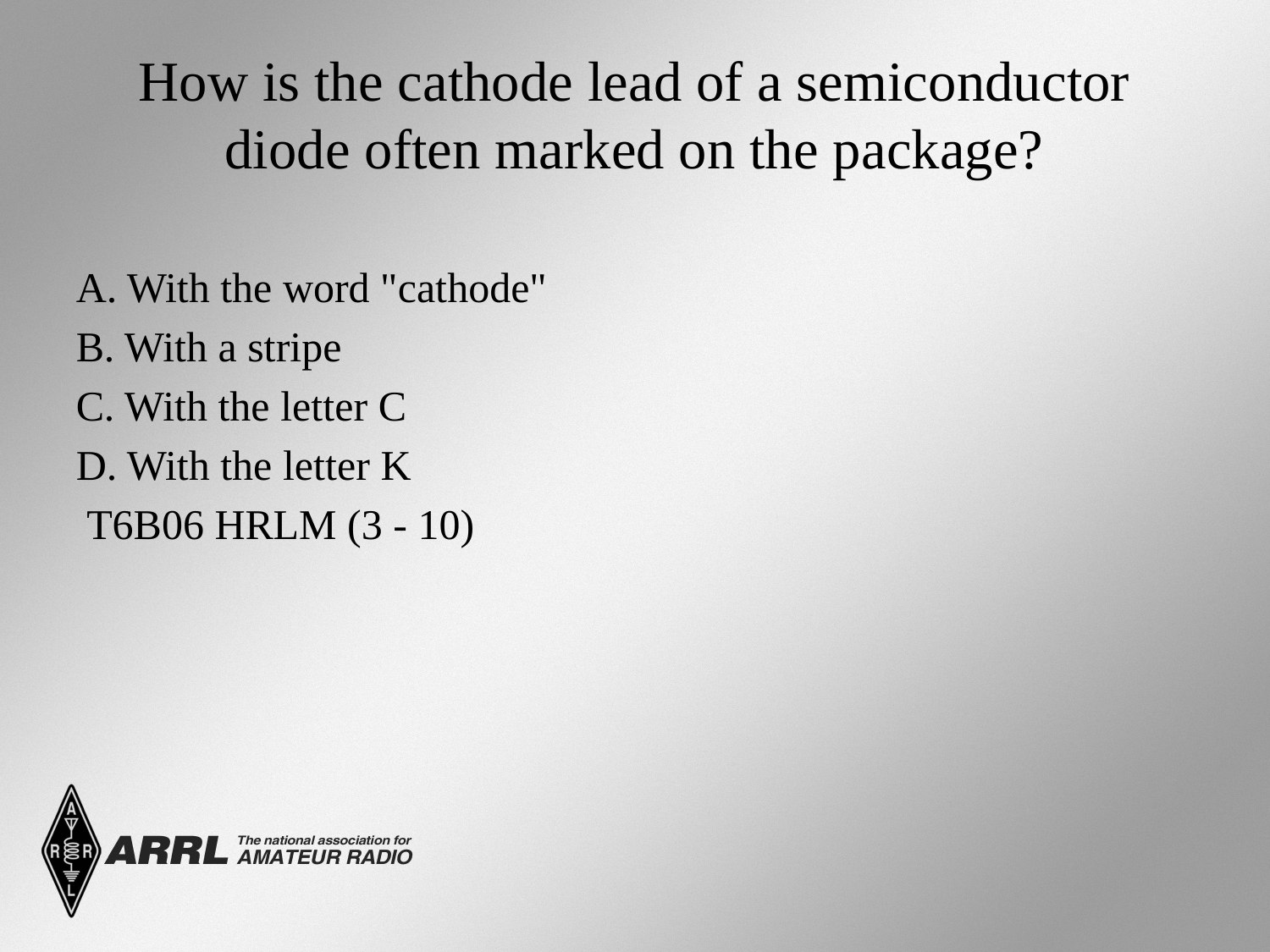

# How is the cathode lead of a semiconductor diode often marked on the package?
A. With the word "cathode"
B. With a stripe
C. With the letter C
D. With the letter K
 T6B06 HRLM (3 - 10)